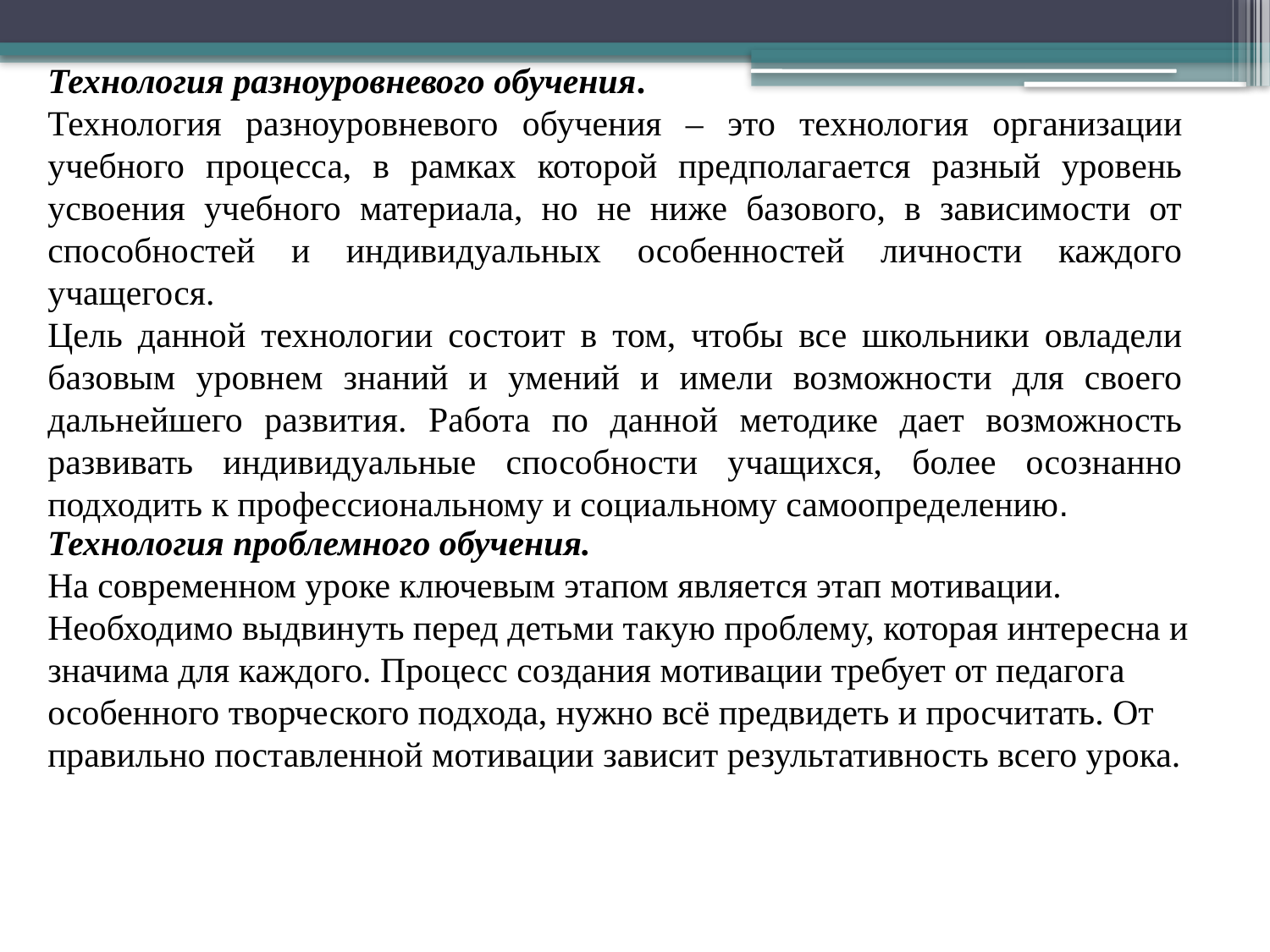

Технология разноуровневого обучения.
Технология разноуровневого обучения – это технология организации учебного процесса, в рамках которой предполагается разный уровень усвоения учебного материала, но не ниже базового, в зависимости от способностей и индивидуальных особенностей личности каждого учащегося.
Цель данной технологии состоит в том, чтобы все школьники овладели базовым уровнем знаний и умений и имели возможности для своего дальнейшего развития. Работа по данной методике дает возможность развивать индивидуальные способности учащихся, более осознанно подходить к профессиональному и социальному самоопределению.
обучения.
Технология проблемного обучения.
На современном уроке ключевым этапом является этап мотивации. Необходимо выдвинуть перед детьми такую проблему, которая интересна и значима для каждого. Процесс создания мотивации требует от педагога особенного творческого подхода, нужно всё предвидеть и просчитать. От правильно поставленной мотивации зависит результативность всего урока.